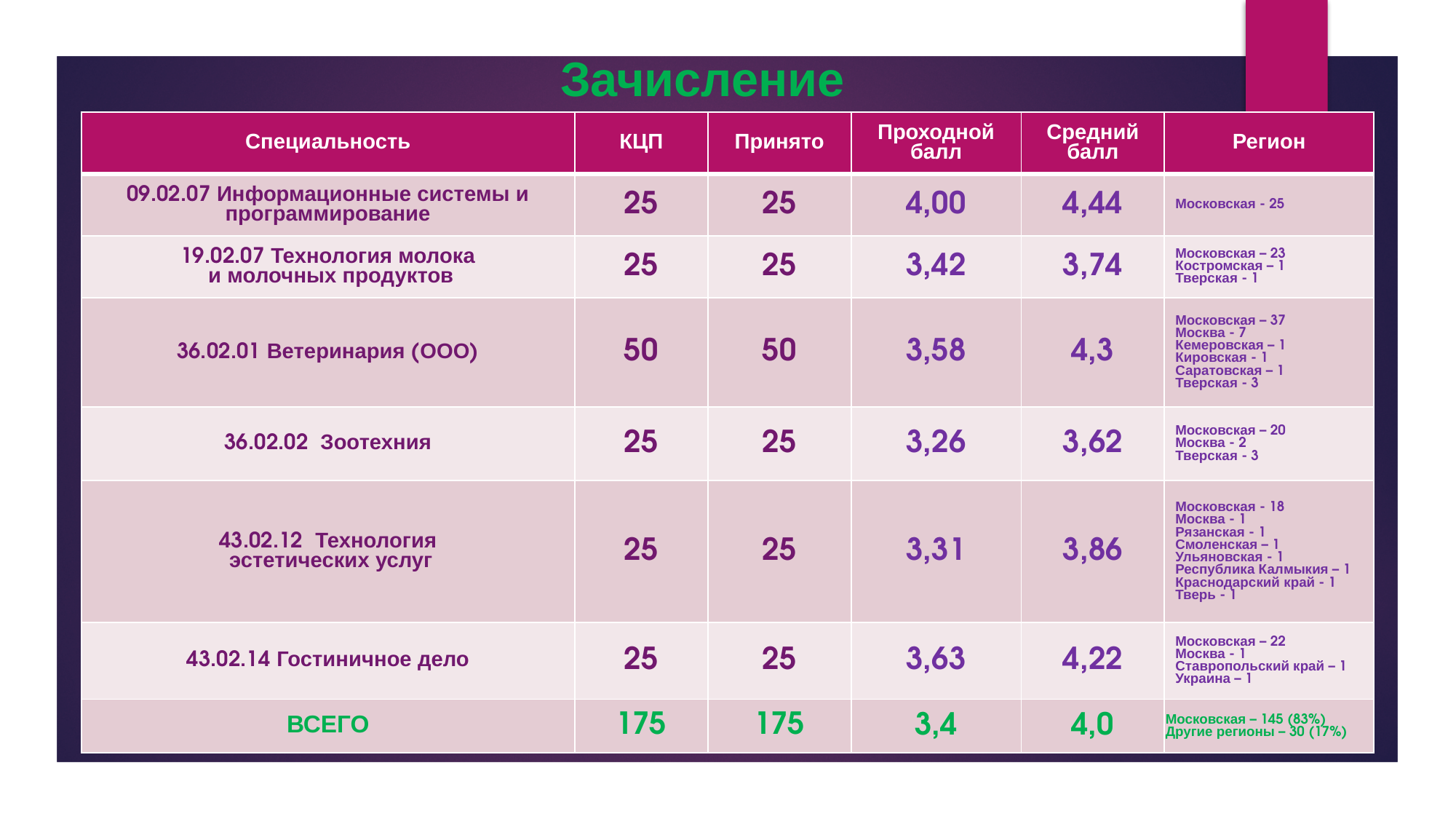

Зачисление
| Специальность | КЦП | Принято | Проходной балл | Средний балл | Регион |
| --- | --- | --- | --- | --- | --- |
| 09.02.07 Информационные системы и программирование | 25 | 25 | 4,00 | 4,44 | Московская - 25 |
| 19.02.07 Технология молока и молочных продуктов | 25 | 25 | 3,42 | 3,74 | Московская – 23 Костромская – 1 Тверская - 1 |
| 36.02.01 Ветеринария (ООО) | 50 | 50 | 3,58 | 4,3 | Московская – 37 Москва - 7 Кемеровская – 1 Кировская - 1 Саратовская – 1 Тверская - 3 |
| 36.02.02 Зоотехния | 25 | 25 | 3,26 | 3,62 | Московская – 20 Москва - 2 Тверская - 3 |
| 43.02.12 Технология эстетических услуг | 25 | 25 | 3,31 | 3,86 | Московская - 18 Москва - 1 Рязанская - 1 Смоленская – 1 Ульяновская - 1 Республика Калмыкия – 1 Краснодарский край - 1 Тверь - 1 |
| 43.02.14 Гостиничное дело | 25 | 25 | 3,63 | 4,22 | Московская – 22 Москва - 1 Ставропольский край – 1 Украина – 1 |
| ВСЕГО | 175 | 175 | 3,4 | 4,0 | Московская – 145 (83%) Другие регионы – 30 (17%) |